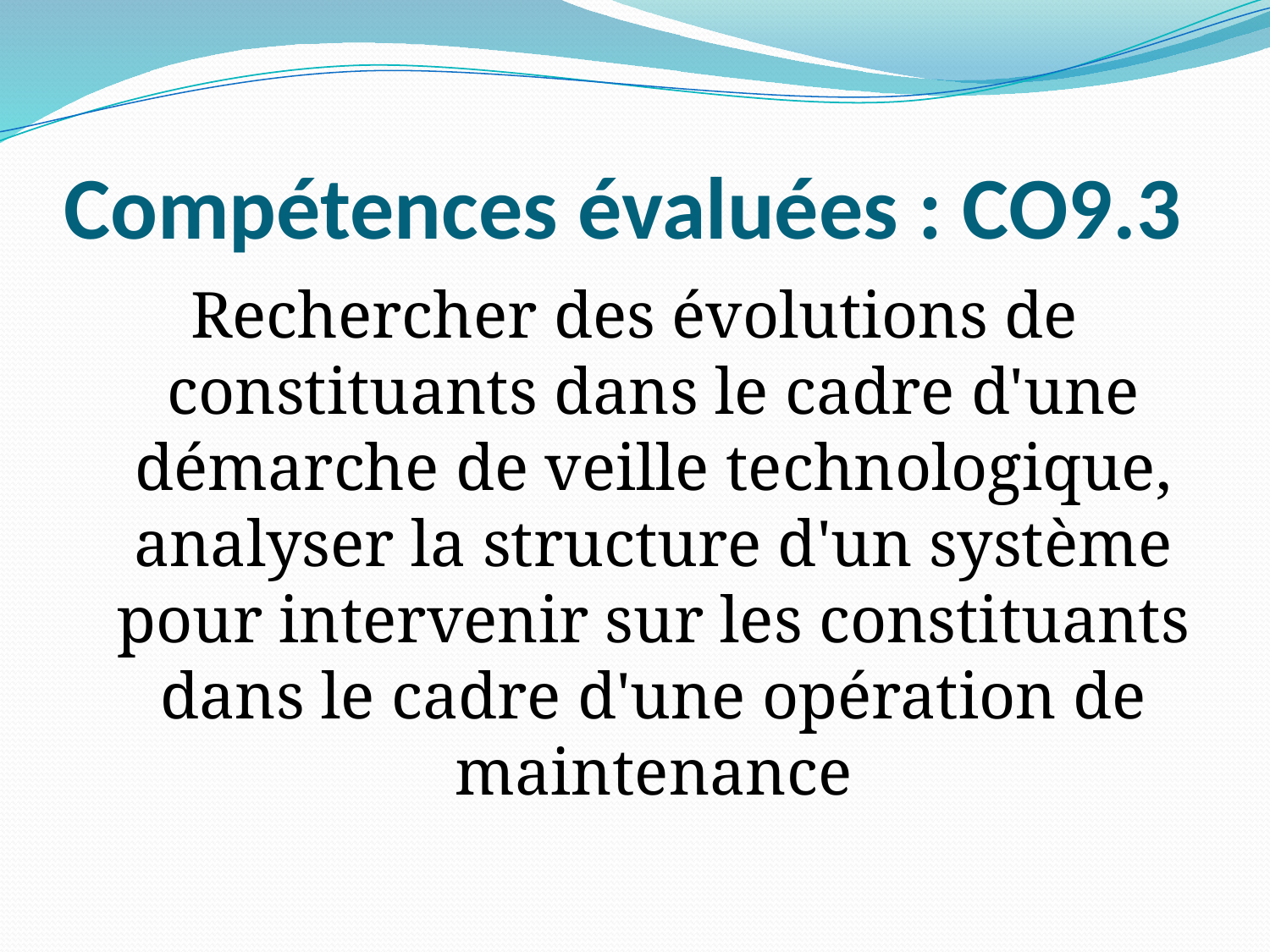

# Compétences évaluées : CO9.3
Rechercher des évolutions de constituants dans le cadre d'une démarche de veille technologique, analyser la structure d'un système pour intervenir sur les constituants dans le cadre d'une opération de maintenance